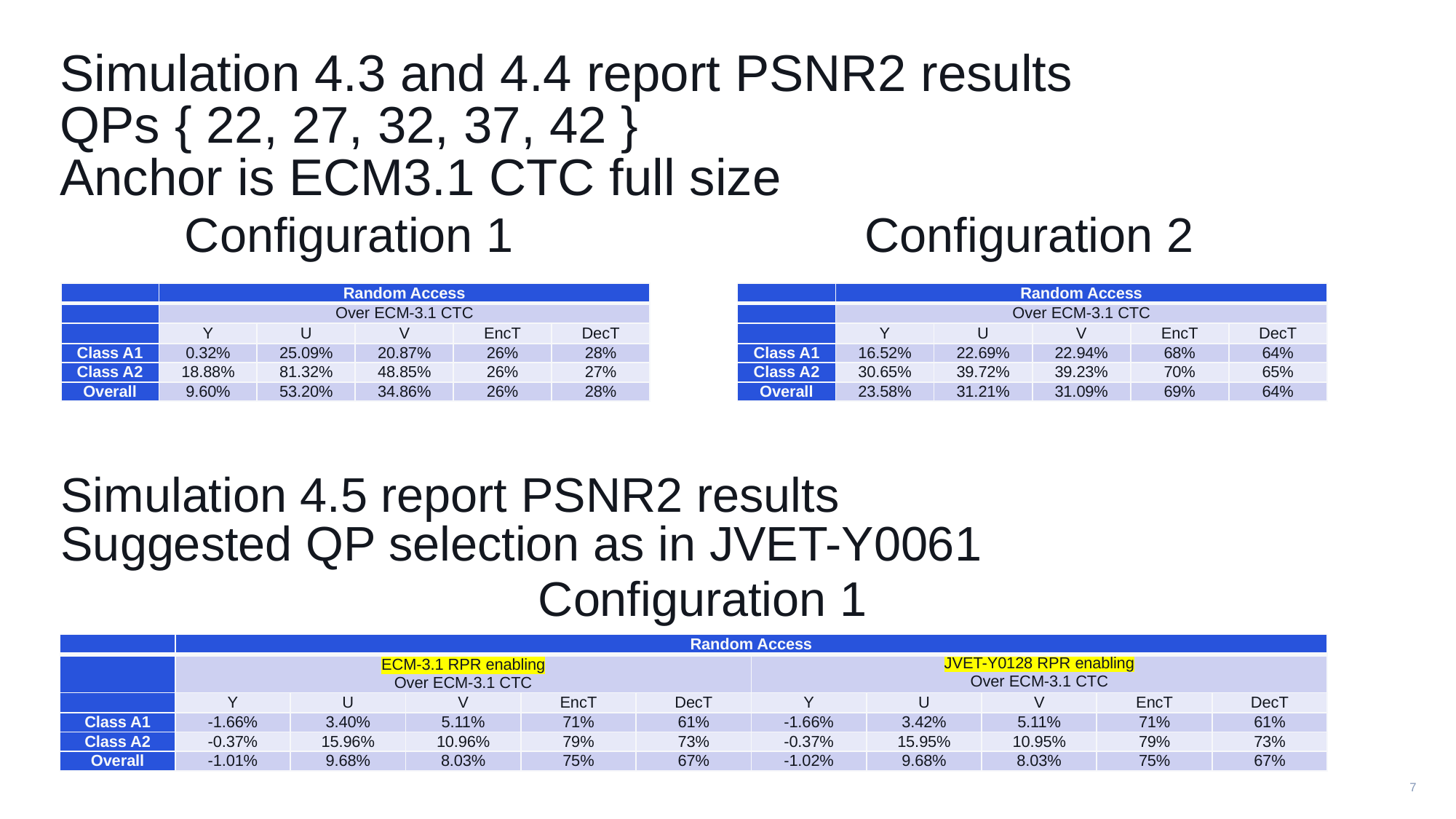

# Simulation 4.3 and 4.4 report PSNR2 results QPs { 22, 27, 32, 37, 42 } Anchor is ECM3.1 CTC full size
Configuration 2
Configuration 1
|  | Random Access |  |  |  |  |
| --- | --- | --- | --- | --- | --- |
|  | Over ECM-3.1 CTC |  |  |  |  |
|  | Y | U | V | EncT | DecT |
| Class A1 | 16.52% | 22.69% | 22.94% | 68% | 64% |
| Class A2 | 30.65% | 39.72% | 39.23% | 70% | 65% |
| Overall | 23.58% | 31.21% | 31.09% | 69% | 64% |
|  | Random Access |  |  |  |  |
| --- | --- | --- | --- | --- | --- |
|  | Over ECM-3.1 CTC |  |  |  |  |
|  | Y | U | V | EncT | DecT |
| Class A1 | 0.32% | 25.09% | 20.87% | 26% | 28% |
| Class A2 | 18.88% | 81.32% | 48.85% | 26% | 27% |
| Overall | 9.60% | 53.20% | 34.86% | 26% | 28% |
Simulation 4.5 report PSNR2 results
Suggested QP selection as in JVET-Y0061
Configuration 1
|  | Random Access |  |  |  |  |  |  |  |  |  |
| --- | --- | --- | --- | --- | --- | --- | --- | --- | --- | --- |
|  | ECM-3.1 RPR enabling Over ECM-3.1 CTC |  |  |  |  | JVET-Y0128 RPR enabling Over ECM-3.1 CTC |  |  |  |  |
|  | Y | U | V | EncT | DecT | Y | U | V | EncT | DecT |
| Class A1 | -1.66% | 3.40% | 5.11% | 71% | 61% | -1.66% | 3.42% | 5.11% | 71% | 61% |
| Class A2 | -0.37% | 15.96% | 10.96% | 79% | 73% | -0.37% | 15.95% | 10.95% | 79% | 73% |
| Overall | -1.01% | 9.68% | 8.03% | 75% | 67% | -1.02% | 9.68% | 8.03% | 75% | 67% |